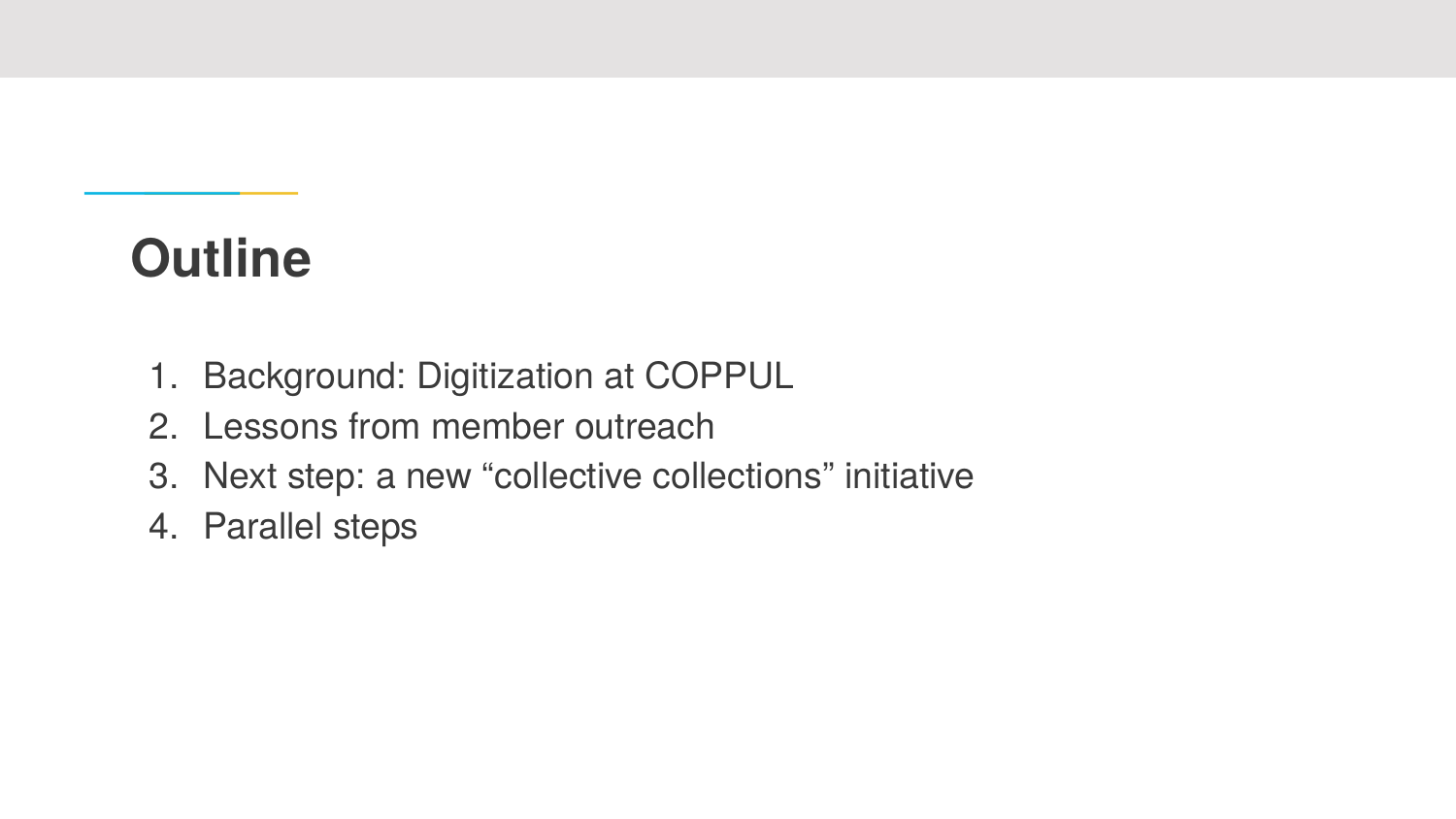

# Outline
Background: Digitization at COPPUL
Lessons from member outreach
Next step: a new “collective collections” initiative
Parallel steps